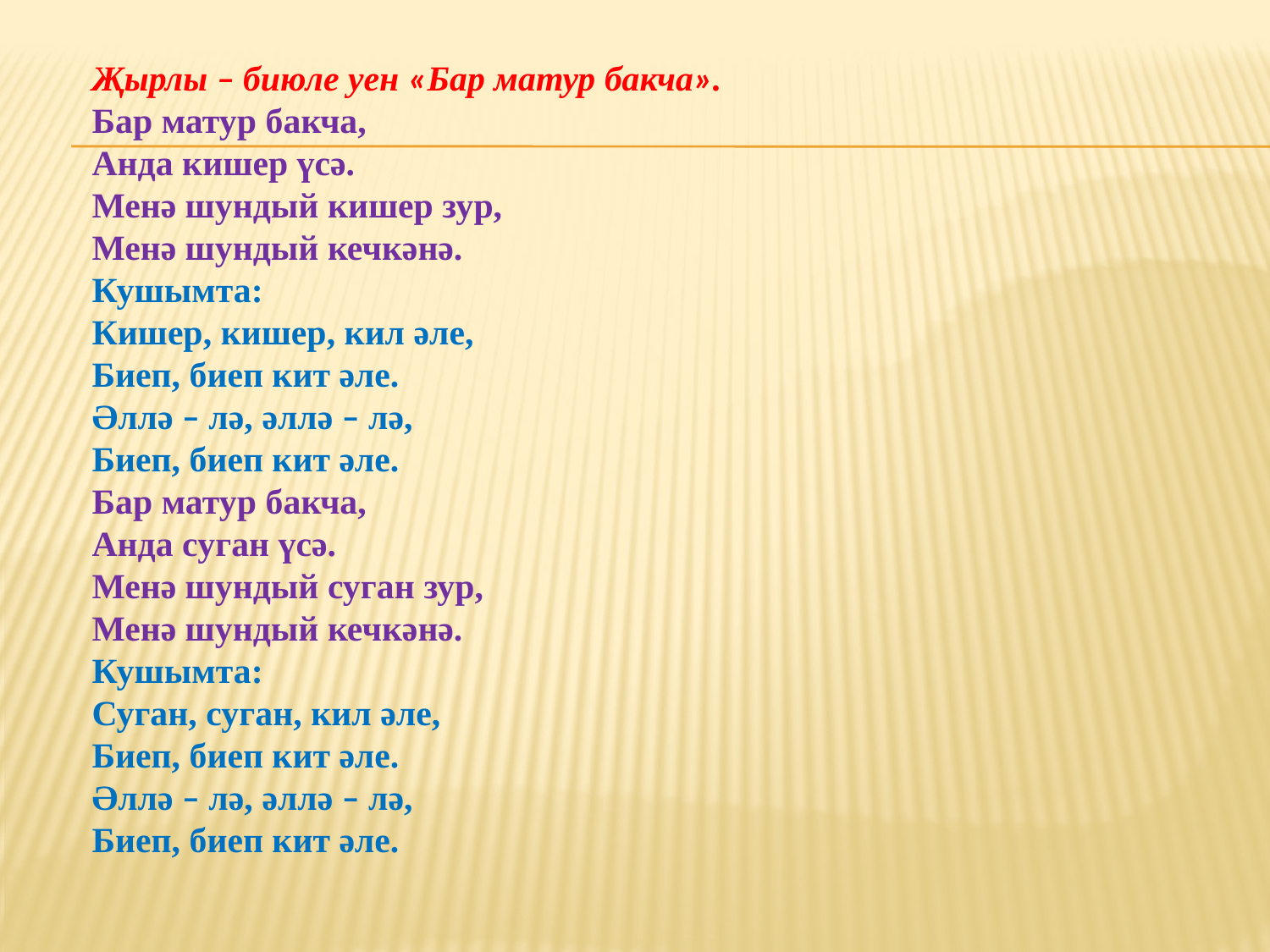

Җырлы – биюле уен «Бар матур бакча».
Бар матур бакча,
Анда кишер үсә.
Менә шундый кишер зур,
Менә шундый кечкәнә.
Кушымта:
Кишер, кишер, кил әле,
Биеп, биеп кит әле.
Әллә – лә, әллә – лә,
Биеп, биеп кит әле.
Бар матур бакча,
Анда суган үсә.
Менә шундый суган зур,
Менә шундый кечкәнә.
Кушымта:
Суган, суган, кил әле,
Биеп, биеп кит әле.
Әллә – лә, әллә – лә,
Биеп, биеп кит әле.